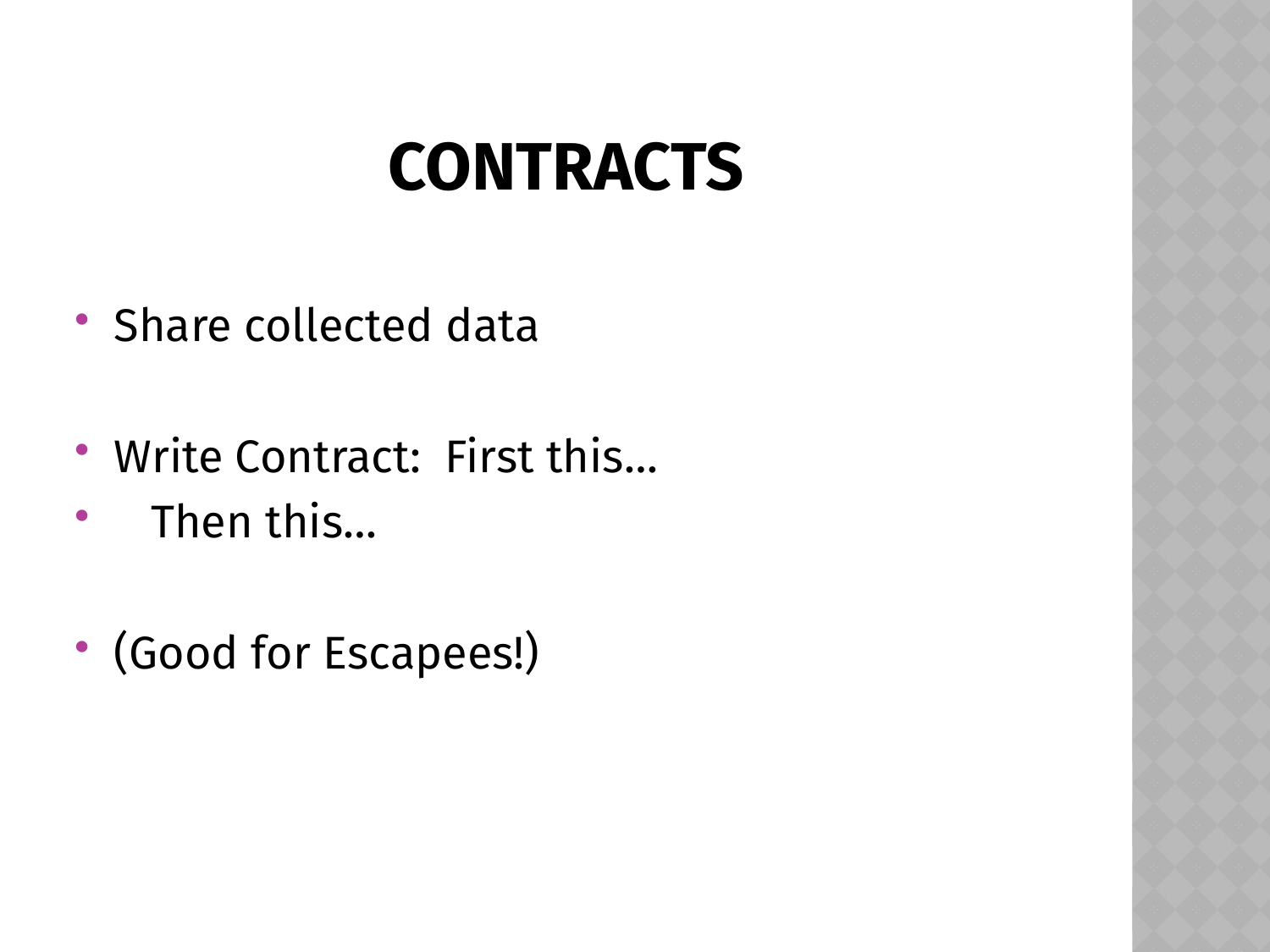

# CONTRACTS

Share collected data

Write Contract:  First this…
   Then this…

(Good for Escapees!)